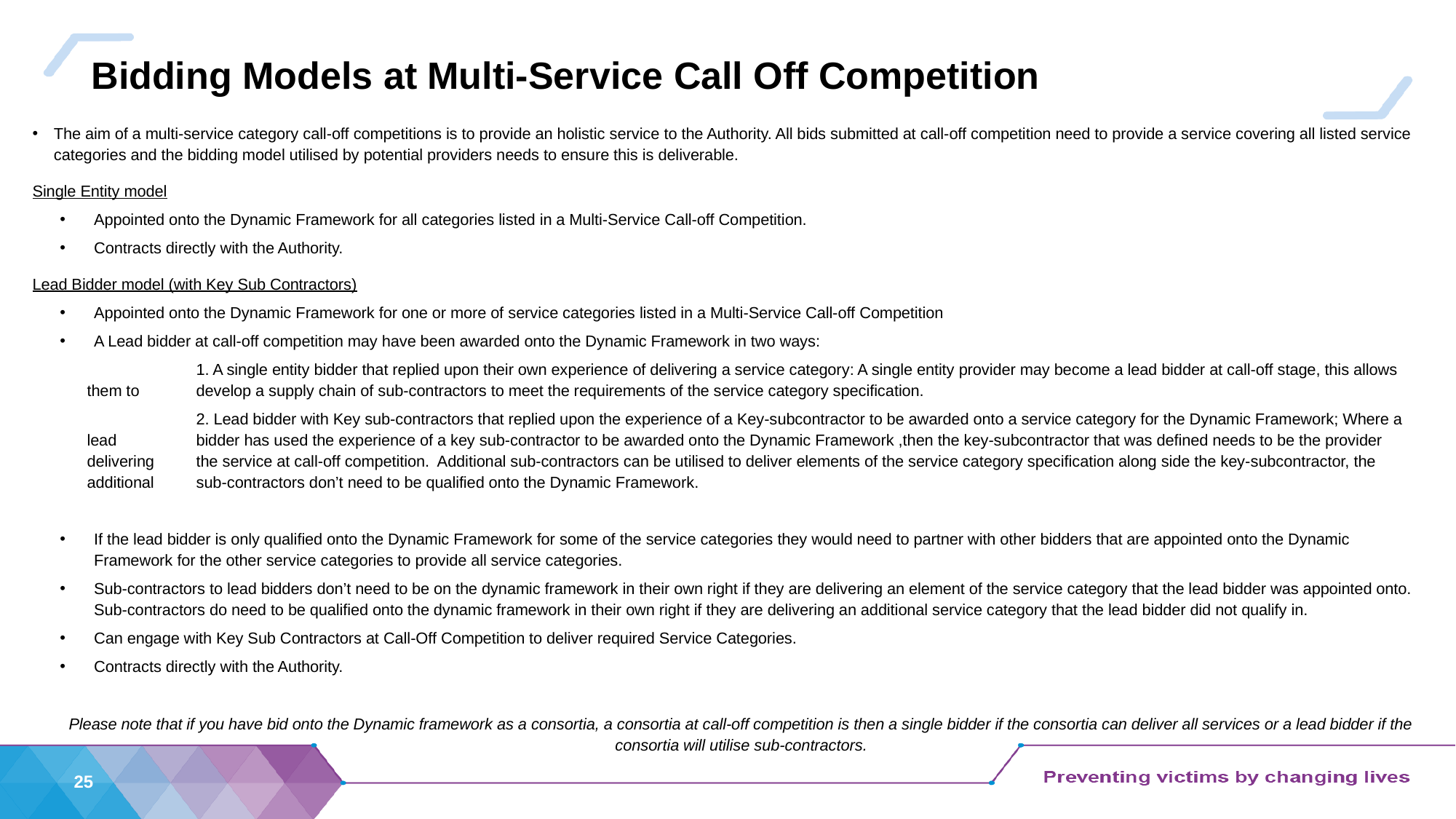

# Bidding Models at Multi-Service Call Off Competition
The aim of a multi-service category call-off competitions is to provide an holistic service to the Authority. All bids submitted at call-off competition need to provide a service covering all listed service categories and the bidding model utilised by potential providers needs to ensure this is deliverable.
Single Entity model
Appointed onto the Dynamic Framework for all categories listed in a Multi-Service Call-off Competition.
Contracts directly with the Authority.
Lead Bidder model (with Key Sub Contractors)
Appointed onto the Dynamic Framework for one or more of service categories listed in a Multi-Service Call-off Competition
A Lead bidder at call-off competition may have been awarded onto the Dynamic Framework in two ways:
	1. A single entity bidder that replied upon their own experience of delivering a service category: A single entity provider may become a lead bidder at call-off stage, this allows them to 	develop a supply chain of sub-contractors to meet the requirements of the service category specification.
	2. Lead bidder with Key sub-contractors that replied upon the experience of a Key-subcontractor to be awarded onto a service category for the Dynamic Framework; Where a lead 	bidder has used the experience of a key sub-contractor to be awarded onto the Dynamic Framework ,then the key-subcontractor that was defined needs to be the provider delivering 	the service at call-off competition.  Additional sub-contractors can be utilised to deliver elements of the service category specification along side the key-subcontractor, the additional 	sub-contractors don’t need to be qualified onto the Dynamic Framework.

If the lead bidder is only qualified onto the Dynamic Framework for some of the service categories they would need to partner with other bidders that are appointed onto the Dynamic Framework for the other service categories to provide all service categories.
Sub-contractors to lead bidders don’t need to be on the dynamic framework in their own right if they are delivering an element of the service category that the lead bidder was appointed onto. Sub-contractors do need to be qualified onto the dynamic framework in their own right if they are delivering an additional service category that the lead bidder did not qualify in.
Can engage with Key Sub Contractors at Call-Off Competition to deliver required Service Categories.
Contracts directly with the Authority.

Please note that if you have bid onto the Dynamic framework as a consortia, a consortia at call-off competition is then a single bidder if the consortia can deliver all services or a lead bidder if the consortia will utilise sub-contractors.

25